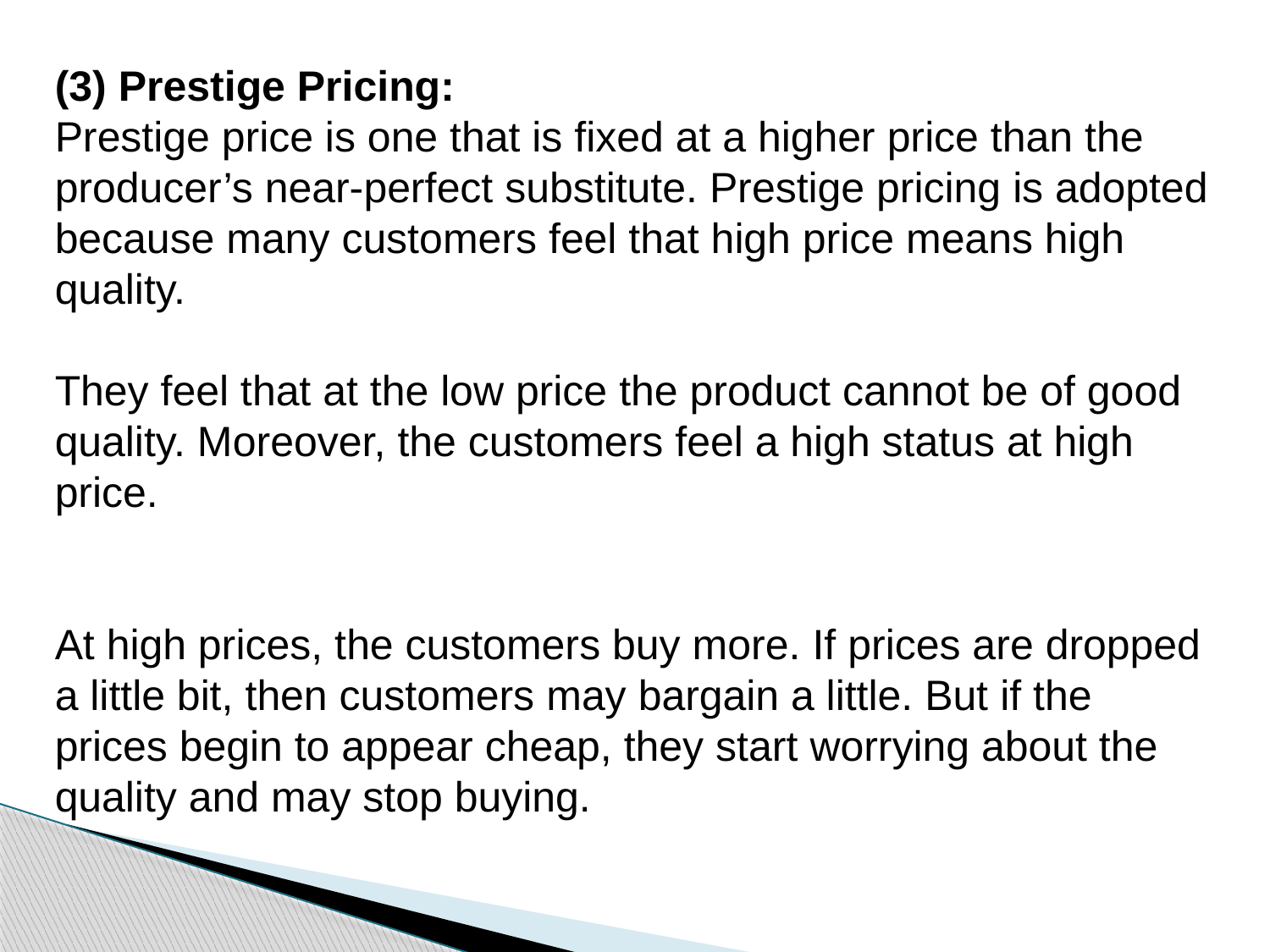

(3) Prestige Pricing:
Prestige price is one that is fixed at a higher price than the producer’s near-perfect substitute. Prestige pricing is adopted because many customers feel that high price means high quality.

They feel that at the low price the product cannot be of good quality. Moreover, the customers feel a high status at high price.

At high prices, the customers buy more. If prices are dropped a little bit, then customers may bargain a little. But if the prices begin to appear cheap, they start worrying about the quality and may stop buying.